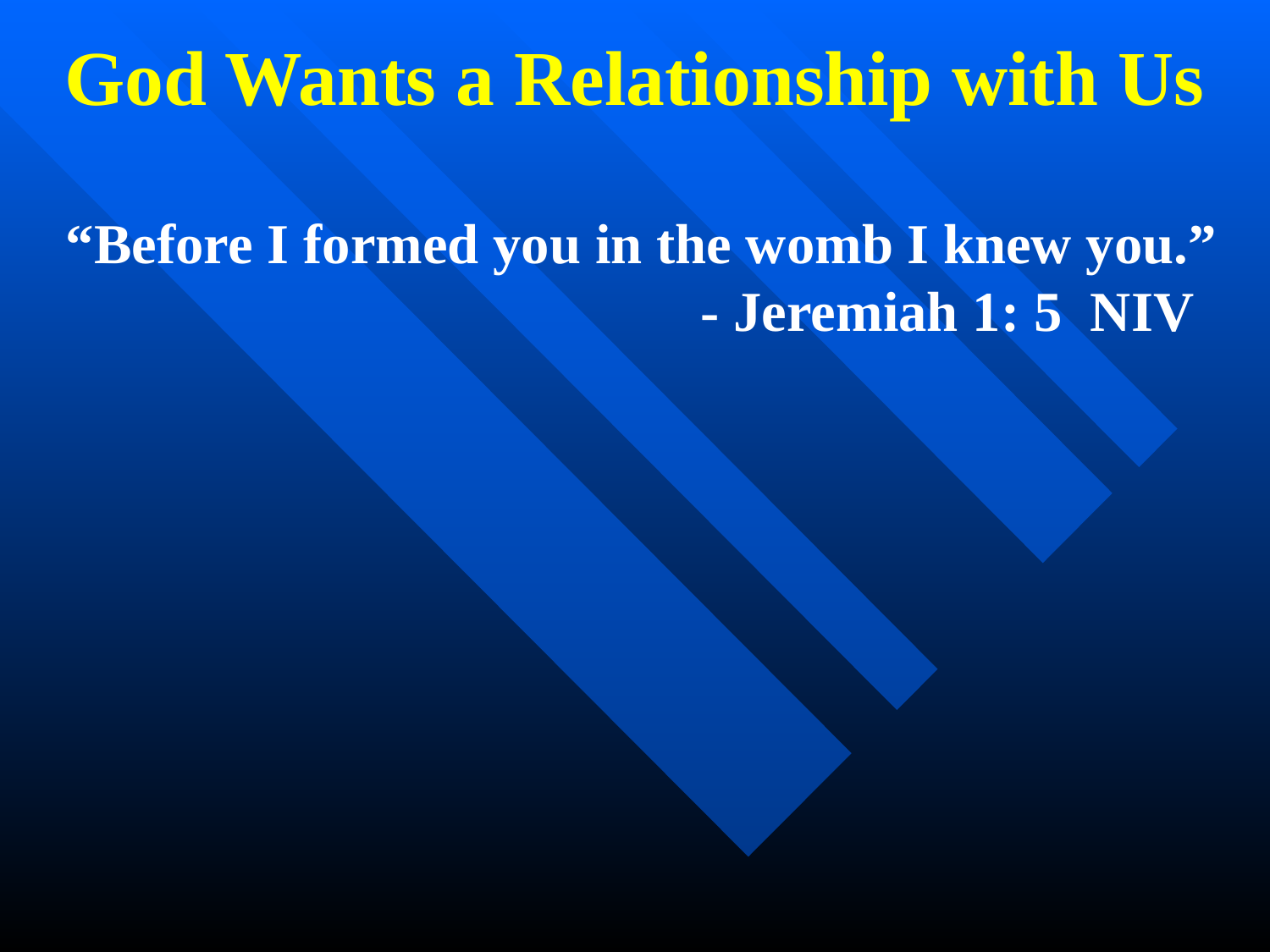

# God Wants a Relationship with Us
“Before I formed you in the womb I knew you.”    					- Jeremiah 1: 5  NIV